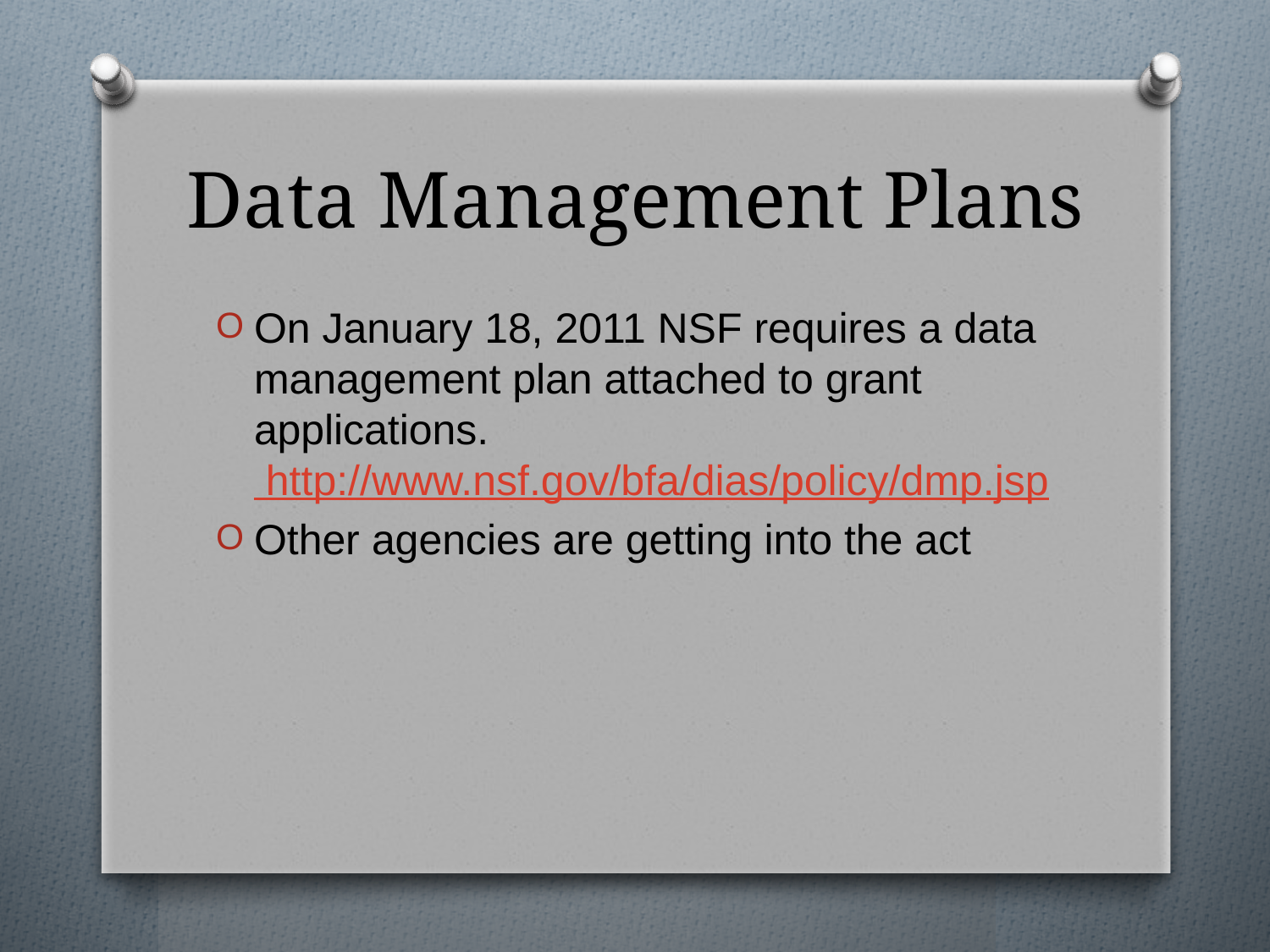

# Data Management Plans
On January 18, 2011 NSF requires a data management plan attached to grant applications. http://www.nsf.gov/bfa/dias/policy/dmp.jsp
Other agencies are getting into the act